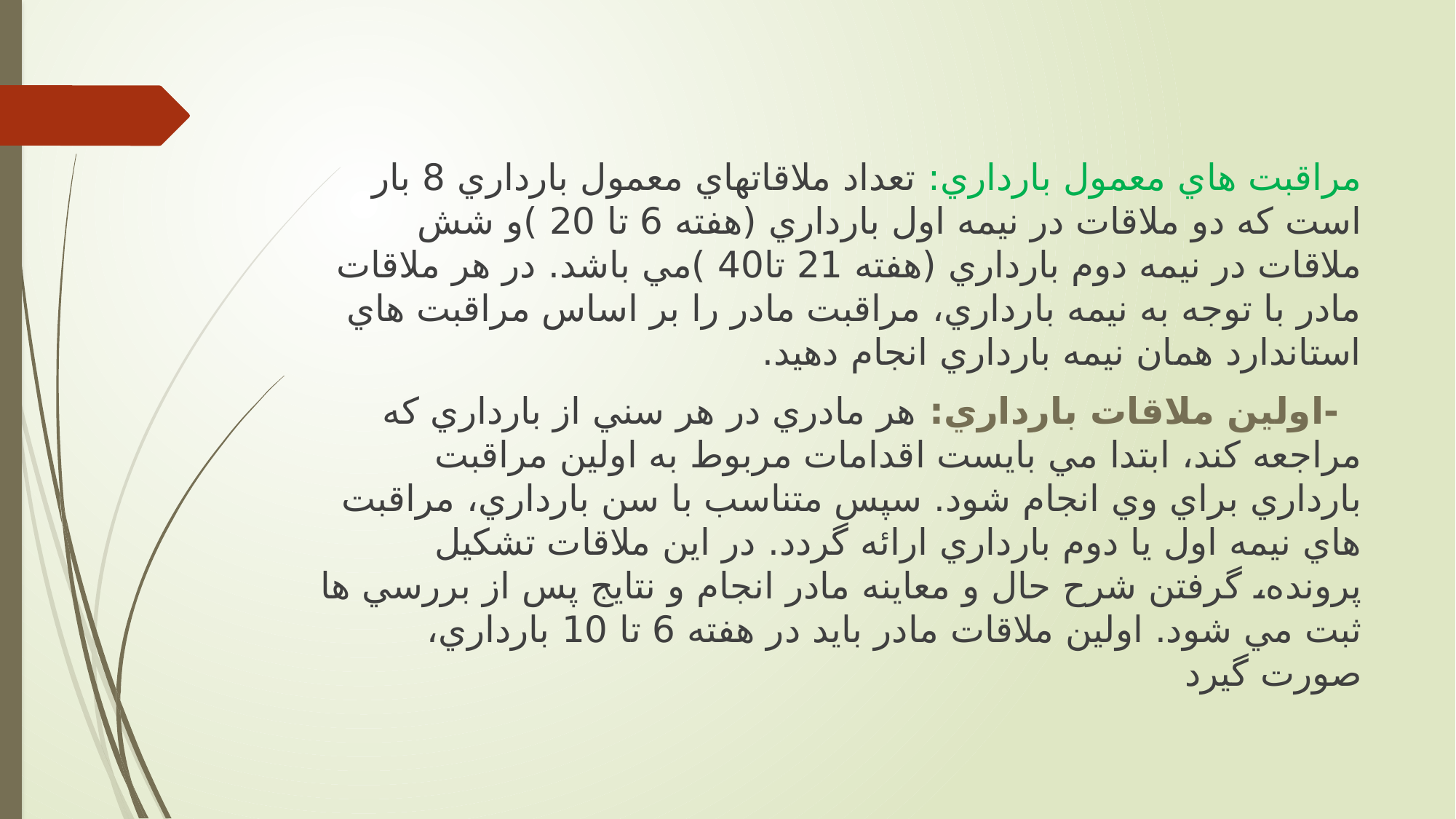

مراقبت هاي معمول بارداري: تعداد ملاقاتهاي معمول بارداري 8 بار است که دو ملاقات در نیمه اول بارداري (هفته 6 تا 20 )و شش ملاقات در نیمه دوم بارداري (هفته 21 تا40 )مي باشد. در هر ملاقات مادر با توجه به نیمه بارداري، مراقبت مادر را بر اساس مراقبت هاي استاندارد همان نیمه بارداري انجام دهید.
  -اولین ملاقات بارداري: هر مادري در هر سني از بارداري که مراجعه کند، ابتدا مي بايست اقدامات مربوط به اولین مراقبت بارداري براي وي انجام شود. سپس متناسب با سن بارداري، مراقبت هاي نیمه اول يا دوم بارداري ارائه گردد. در اين ملاقات تشکیل پرونده، گرفتن شرح حال و معاينه مادر انجام و نتايج پس از بررسي ها ثبت مي شود. اولین ملاقات مادر بايد در هفته 6 تا 10 بارداري، صورت گیرد